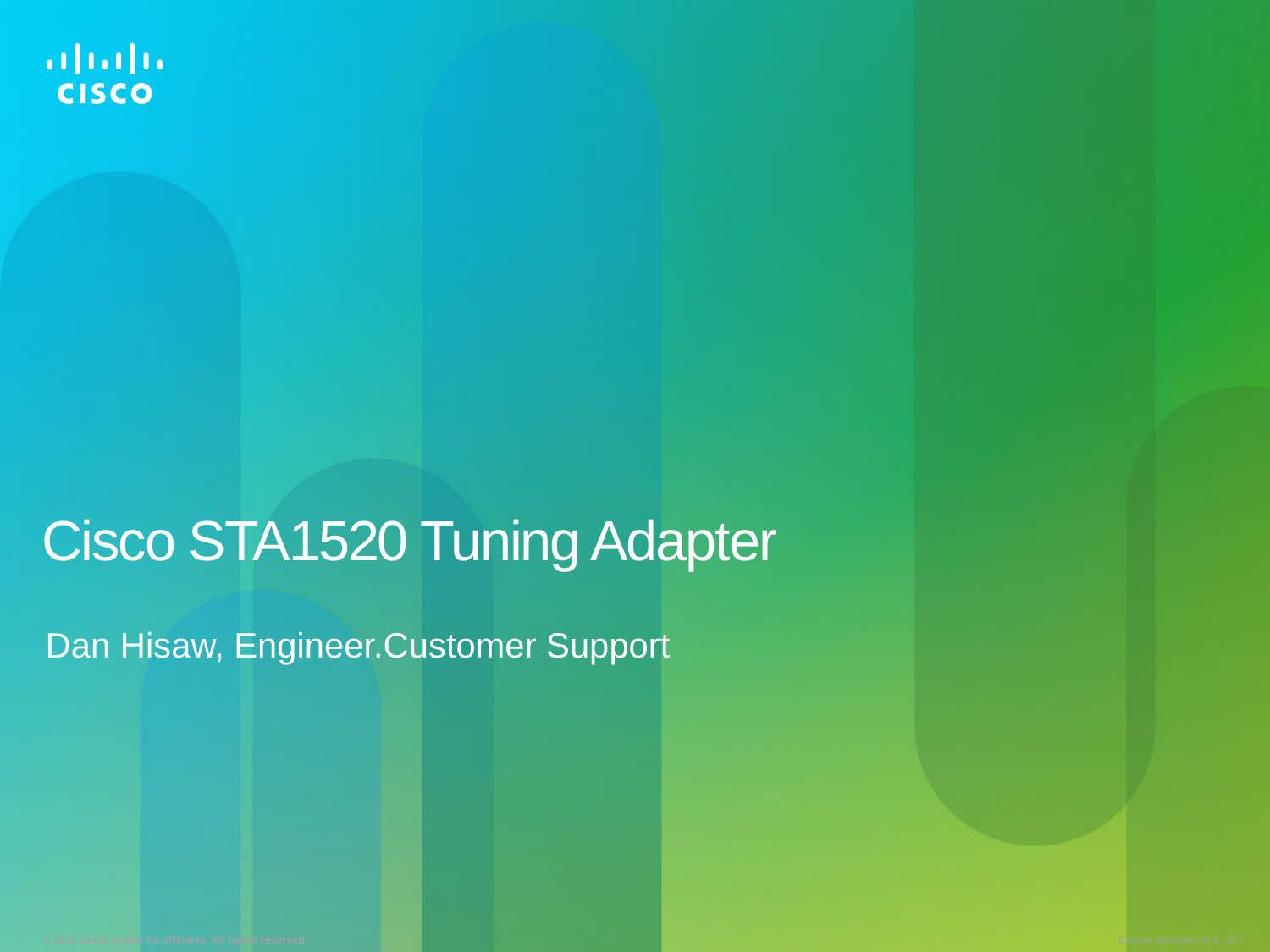

# Cisco STA1520 Tuning Adapter
Dan Hisaw, Engineer.Customer Support